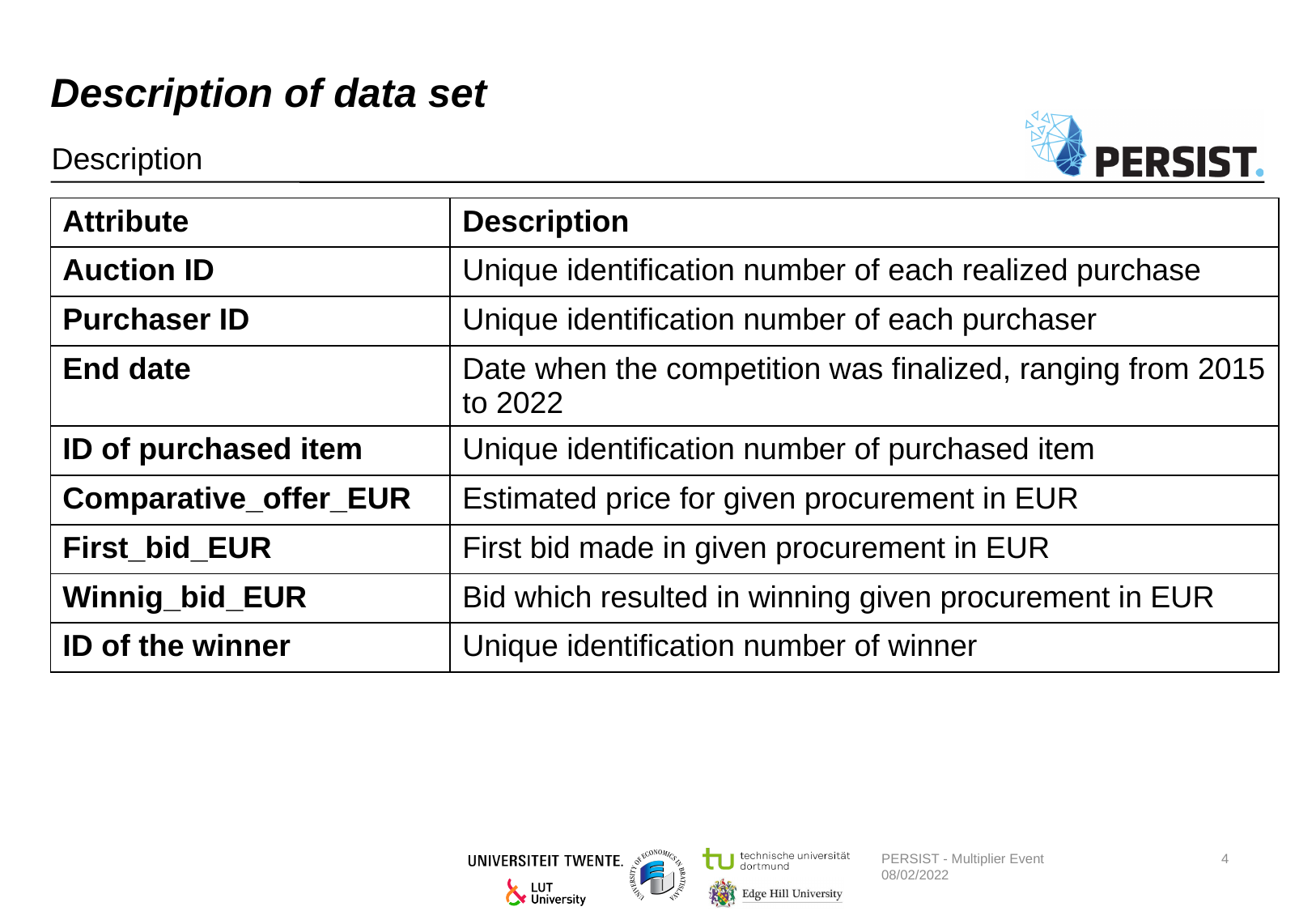

# Description of data set
Description
| Attribute | Description |
| --- | --- |
| Auction ID | Unique identification number of each realized purchase |
| Purchaser ID | Unique identification number of each purchaser |
| End date | Date when the competition was finalized, ranging from 2015 to 2022 |
| ID of purchased item | Unique identification number of purchased item |
| Comparative\_offer\_EUR | Estimated price for given procurement in EUR |
| First\_bid\_EUR | First bid made in given procurement in EUR |
| Winnig\_bid\_EUR | Bid which resulted in winning given procurement in EUR |
| ID of the winner | Unique identification number of winner |